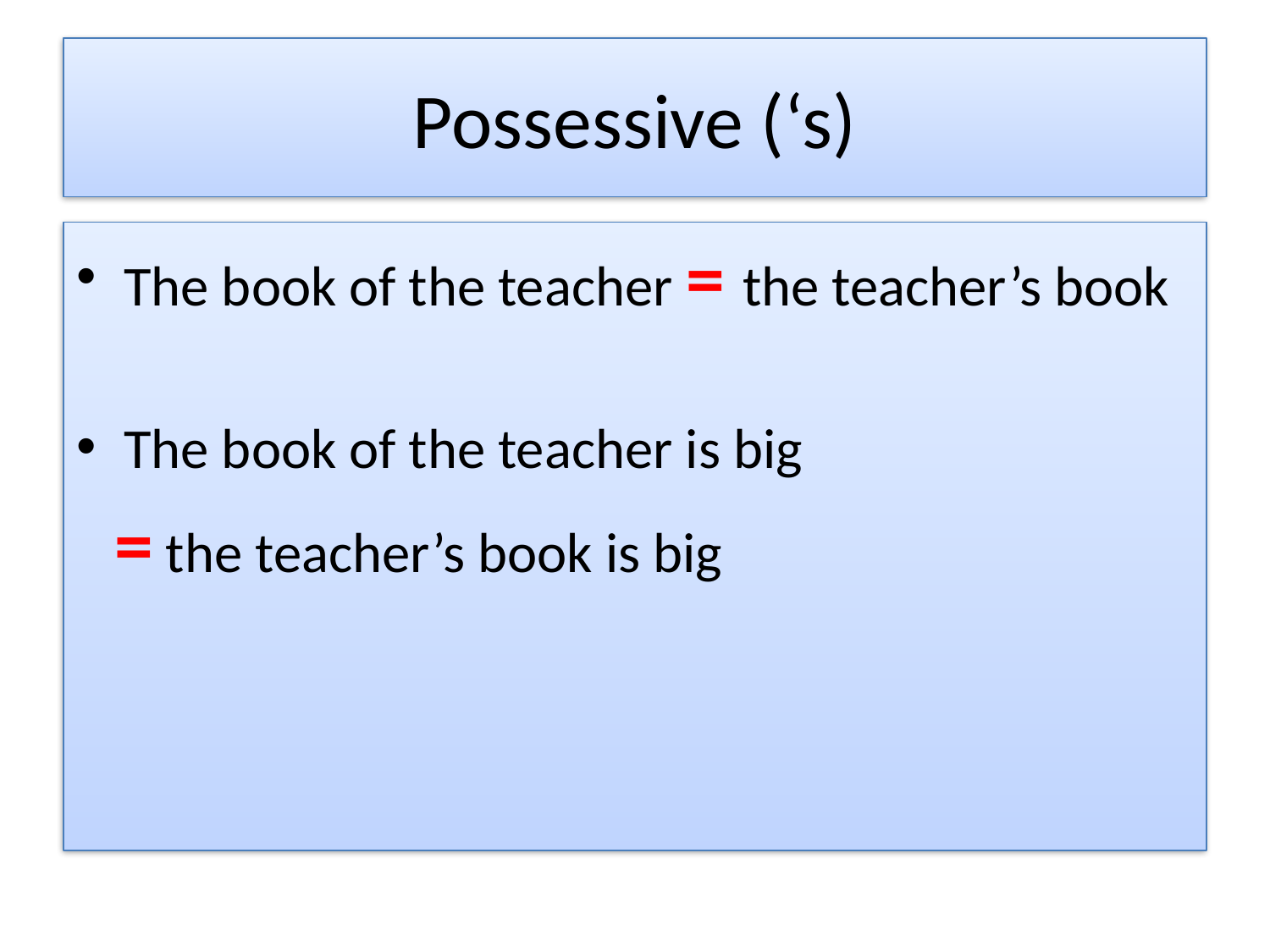

# Possessive (‘s)
The book of the teacher = the teacher’s book

The book of the teacher is big
   = the teacher’s book is big